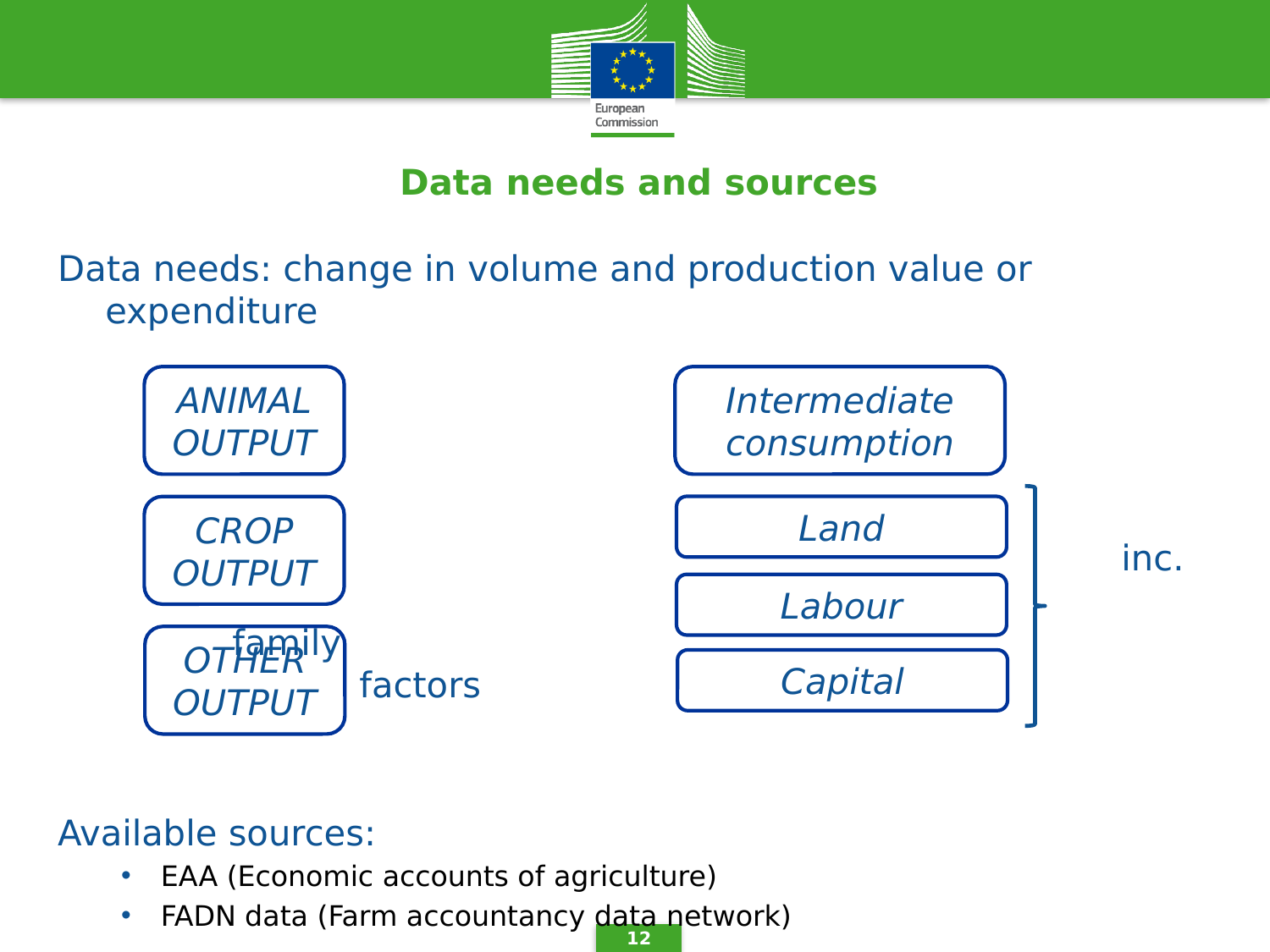

# Data needs and sources
Data needs: change in volume and production value or expenditure

									inc. 									family 									factors

Available sources:
EAA (Economic accounts of agriculture)
FADN data (Farm accountancy data network)

ANIMAL OUTPUT
Intermediate consumption

CROP OUTPUT
Land
Labour
OTHER OUTPUT
Capital
12